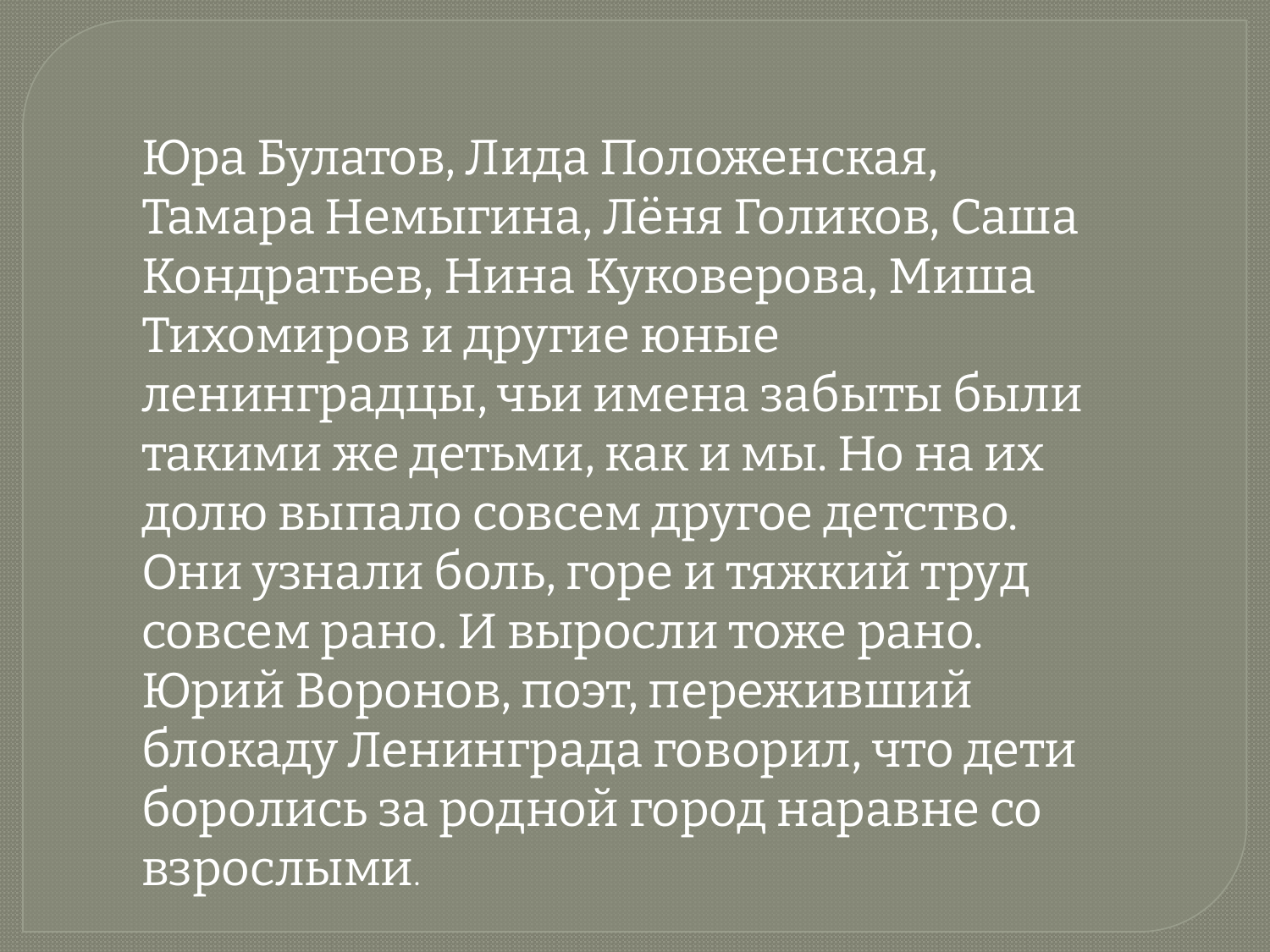

Юра Булатов, Лида Положенская, Тамара Немыгина, Лёня Голиков, Саша Кондратьев, Нина Куковерова, Миша Тихомиров и другие юные ленинградцы, чьи имена забыты были такими же детьми, как и мы. Но на их долю выпало совсем другое детство. Они узнали боль, горе и тяжкий труд совсем рано. И выросли тоже рано. Юрий Воронов, поэт, переживший блокаду Ленинграда говорил, что дети боролись за родной город наравне со взрослыми.